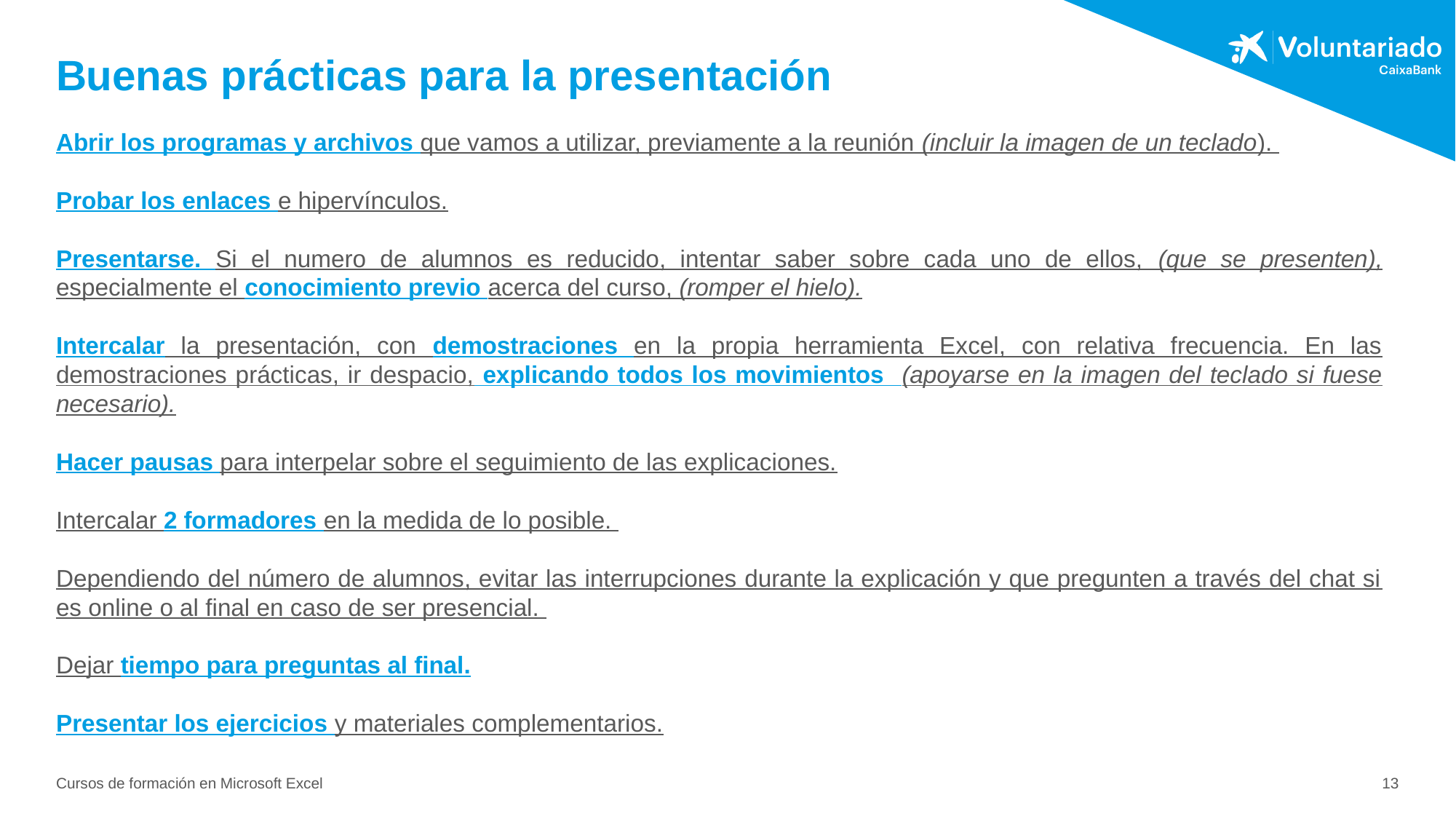

# Buenas prácticas para la presentación

Abrir los programas y archivos que vamos a utilizar, previamente a la reunión (incluir la imagen de un teclado).

Probar los enlaces e hipervínculos.

Presentarse. Si el numero de alumnos es reducido, intentar saber sobre cada uno de ellos, (que se presenten), especialmente el conocimiento previo acerca del curso, (romper el hielo).

Intercalar la presentación, con demostraciones en la propia herramienta Excel, con relativa frecuencia. En las demostraciones prácticas, ir despacio, explicando todos los movimientos  (apoyarse en la imagen del teclado si fuese necesario).

Hacer pausas para interpelar sobre el seguimiento de las explicaciones.

Intercalar 2 formadores en la medida de lo posible.

Dependiendo del número de alumnos, evitar las interrupciones durante la explicación y que pregunten a través del chat si es online o al final en caso de ser presencial.

Dejar tiempo para preguntas al final.

Presentar los ejercicios y materiales complementarios.